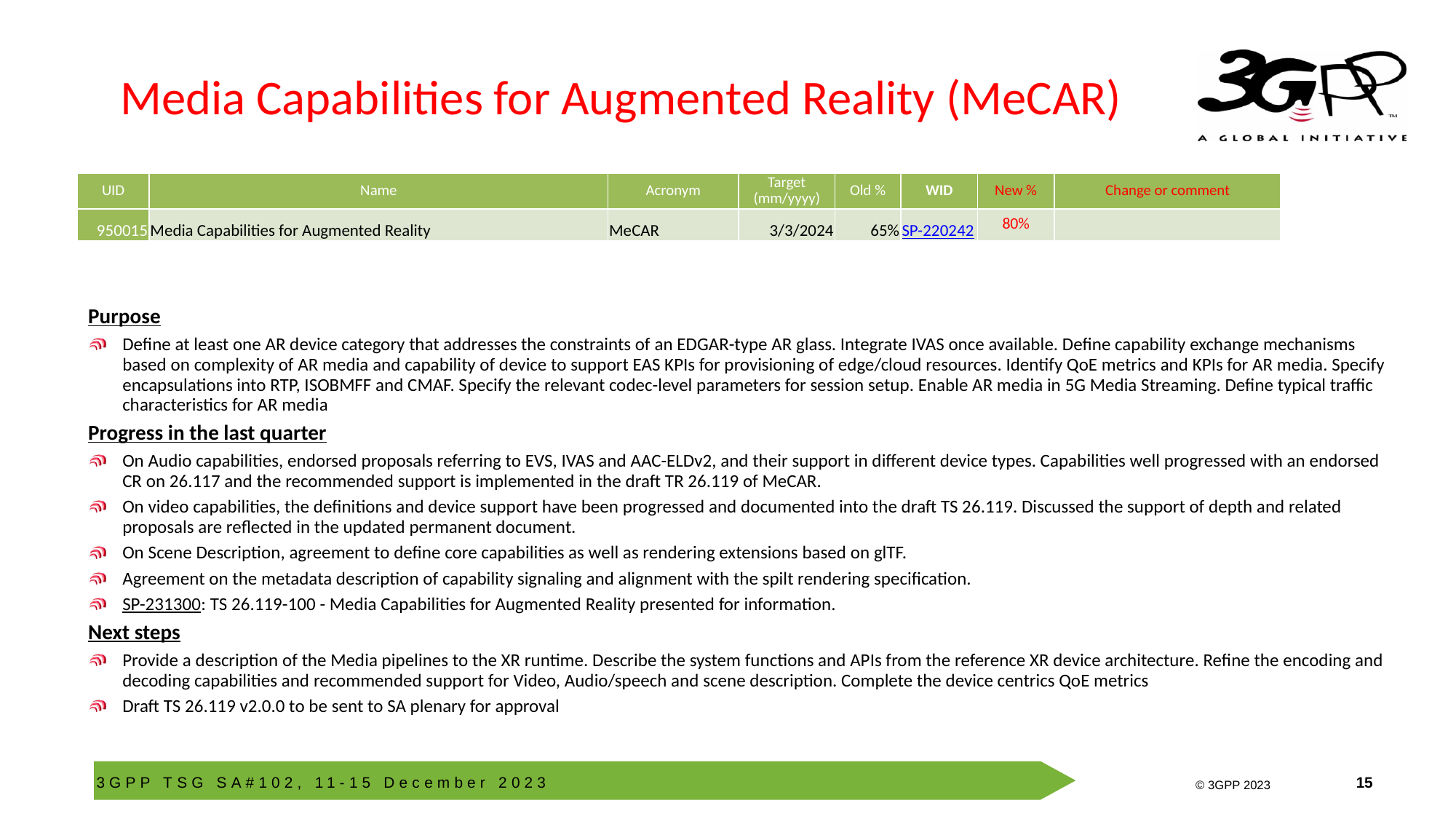

# Media Capabilities for Augmented Reality (MeCAR)
| UID | Name | Acronym | Target (mm/yyyy) | Old % | WID | New % | Change or comment |
| --- | --- | --- | --- | --- | --- | --- | --- |
| 950015 | Media Capabilities for Augmented Reality | MeCAR | 3/3/2024 | 65% | SP-220242 | 80% |  |
Purpose
Define at least one AR device category that addresses the constraints of an EDGAR-type AR glass. Integrate IVAS once available. Define capability exchange mechanisms based on complexity of AR media and capability of device to support EAS KPIs for provisioning of edge/cloud resources. Identify QoE metrics and KPIs for AR media. Specify encapsulations into RTP, ISOBMFF and CMAF. Specify the relevant codec-level parameters for session setup. Enable AR media in 5G Media Streaming. Define typical traffic characteristics for AR media
Progress in the last quarter
On Audio capabilities, endorsed proposals referring to EVS, IVAS and AAC-ELDv2, and their support in different device types. Capabilities well progressed with an endorsed CR on 26.117 and the recommended support is implemented in the draft TR 26.119 of MeCAR.
On video capabilities, the definitions and device support have been progressed and documented into the draft TS 26.119. Discussed the support of depth and related proposals are reflected in the updated permanent document.
On Scene Description, agreement to define core capabilities as well as rendering extensions based on glTF.
Agreement on the metadata description of capability signaling and alignment with the spilt rendering specification.
SP-231300: TS 26.119-100 - Media Capabilities for Augmented Reality presented for information.
Next steps
Provide a description of the Media pipelines to the XR runtime. Describe the system functions and APIs from the reference XR device architecture. Refine the encoding and decoding capabilities and recommended support for Video, Audio/speech and scene description. Complete the device centrics QoE metrics
Draft TS 26.119 v2.0.0 to be sent to SA plenary for approval